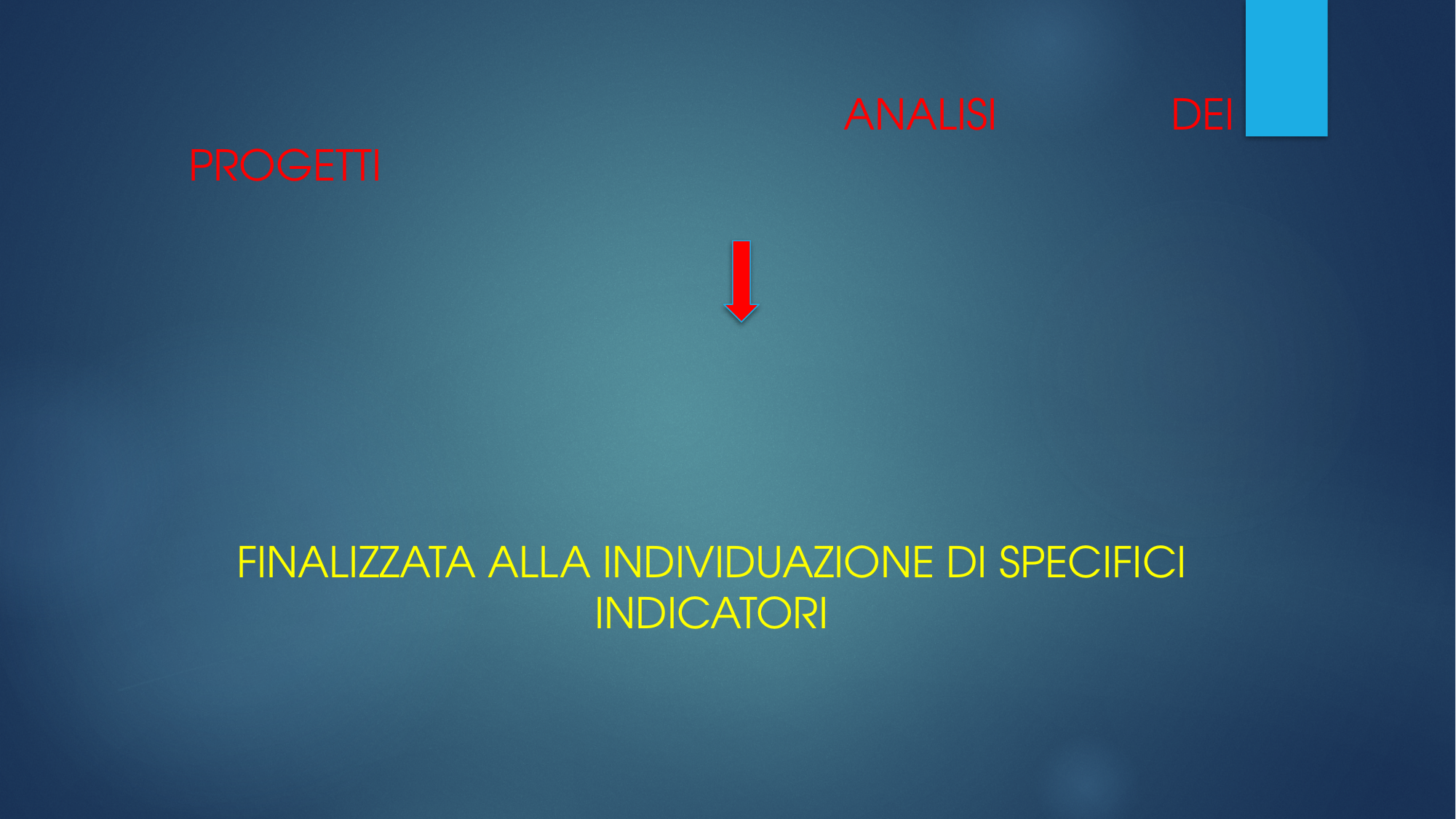

ANALISI DEI PROGETTI

FINALIZZATA ALLA INDIVIDUAZIONE DI SPECIFICI INDICATORI